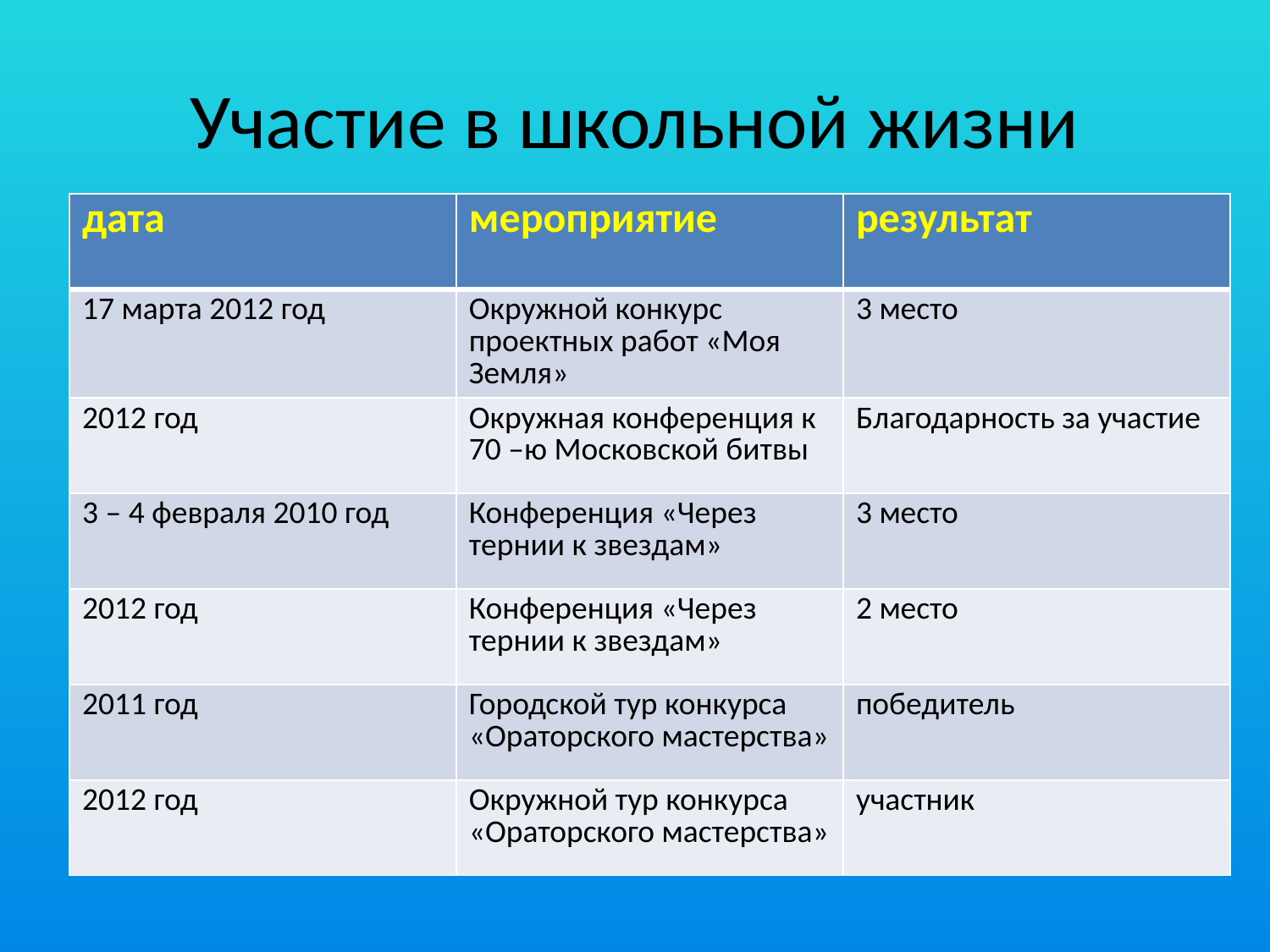

# Участие в школьной жизни
| дата | мероприятие | результат |
| --- | --- | --- |
| 17 марта 2012 год | Окружной конкурс проектных работ «Моя Земля» | 3 место |
| 2012 год | Окружная конференция к 70 –ю Московской битвы | Благодарность за участие |
| 3 – 4 февраля 2010 год | Конференция «Через тернии к звездам» | 3 место |
| 2012 год | Конференция «Через тернии к звездам» | 2 место |
| 2011 год | Городской тур конкурса «Ораторского мастерства» | победитель |
| 2012 год | Окружной тур конкурса «Ораторского мастерства» | участник |